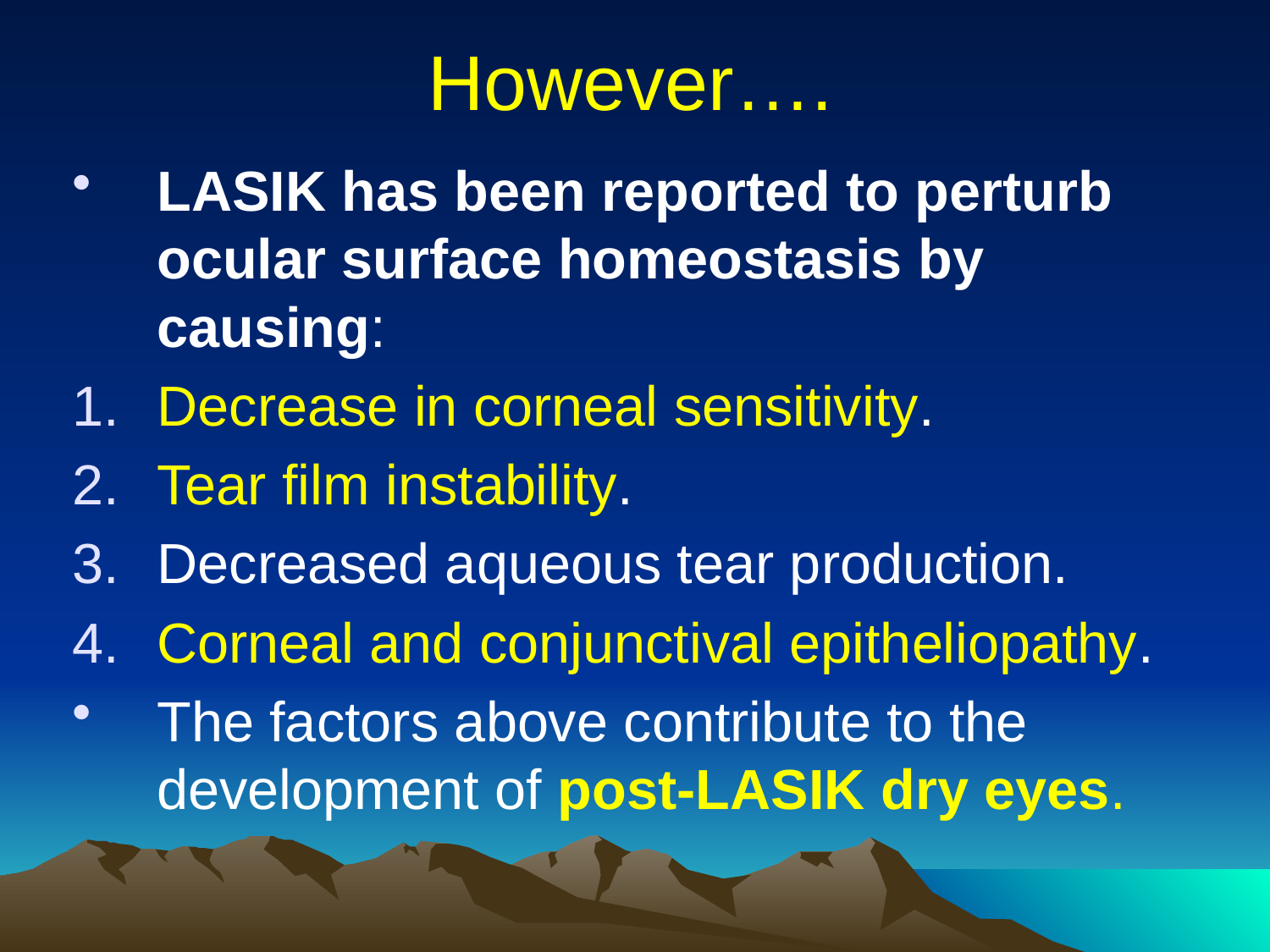

# However….
LASIK has been reported to perturb ocular surface homeostasis by causing:
Decrease in corneal sensitivity.
Tear film instability.
Decreased aqueous tear production.
Corneal and conjunctival epitheliopathy.
The factors above contribute to the development of post-LASIK dry eyes.